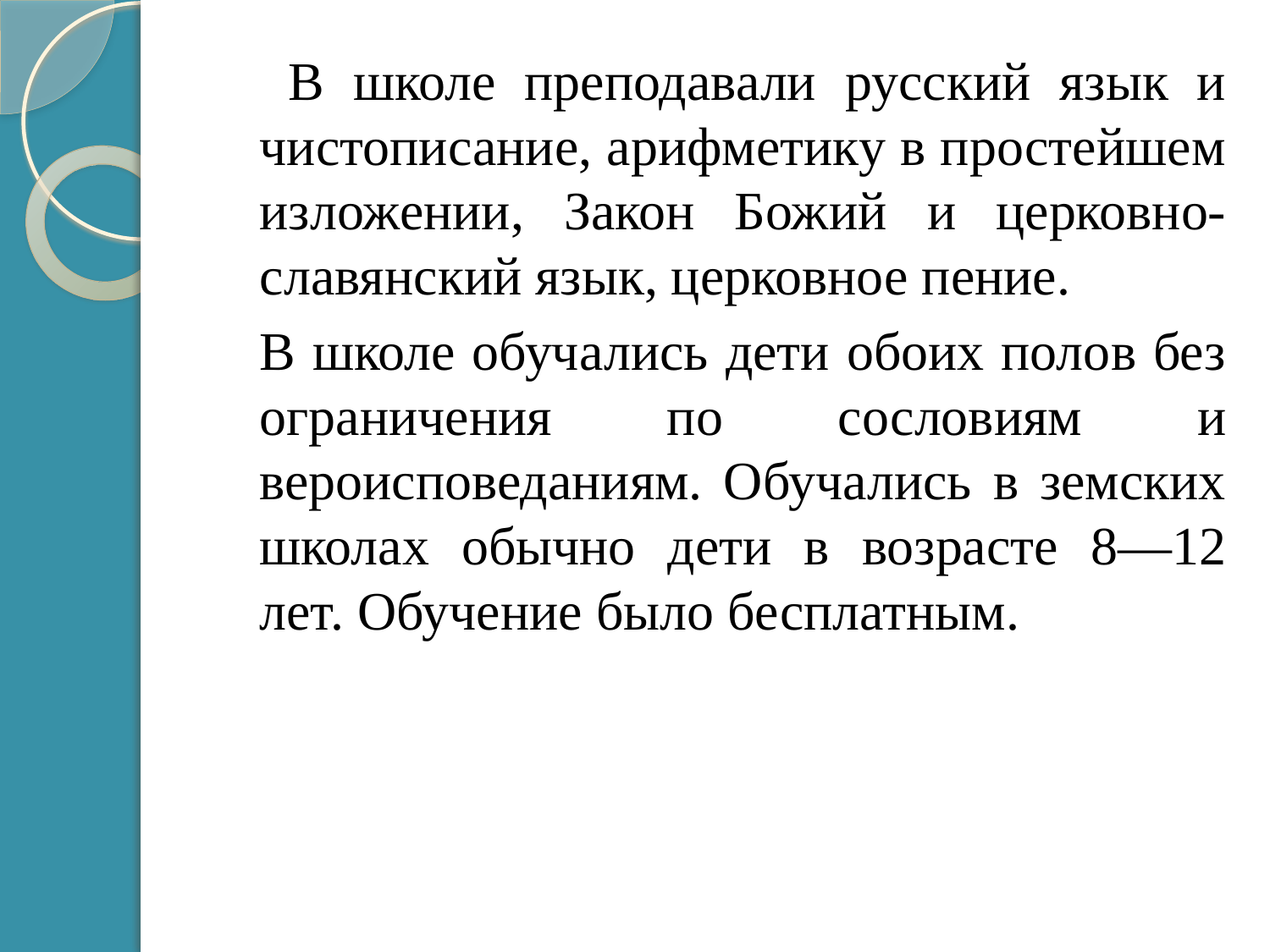

В школе преподавали русский язык и чистописание, арифметику в простейшем изложении, Закон Божий и церковно-славянский язык, церковное пение.
		В школе обучались дети обоих полов без ограничения по сословиям и вероисповеданиям. Обучались в земских школах обычно дети в возрасте 8—12 лет. Обучение было бесплатным.